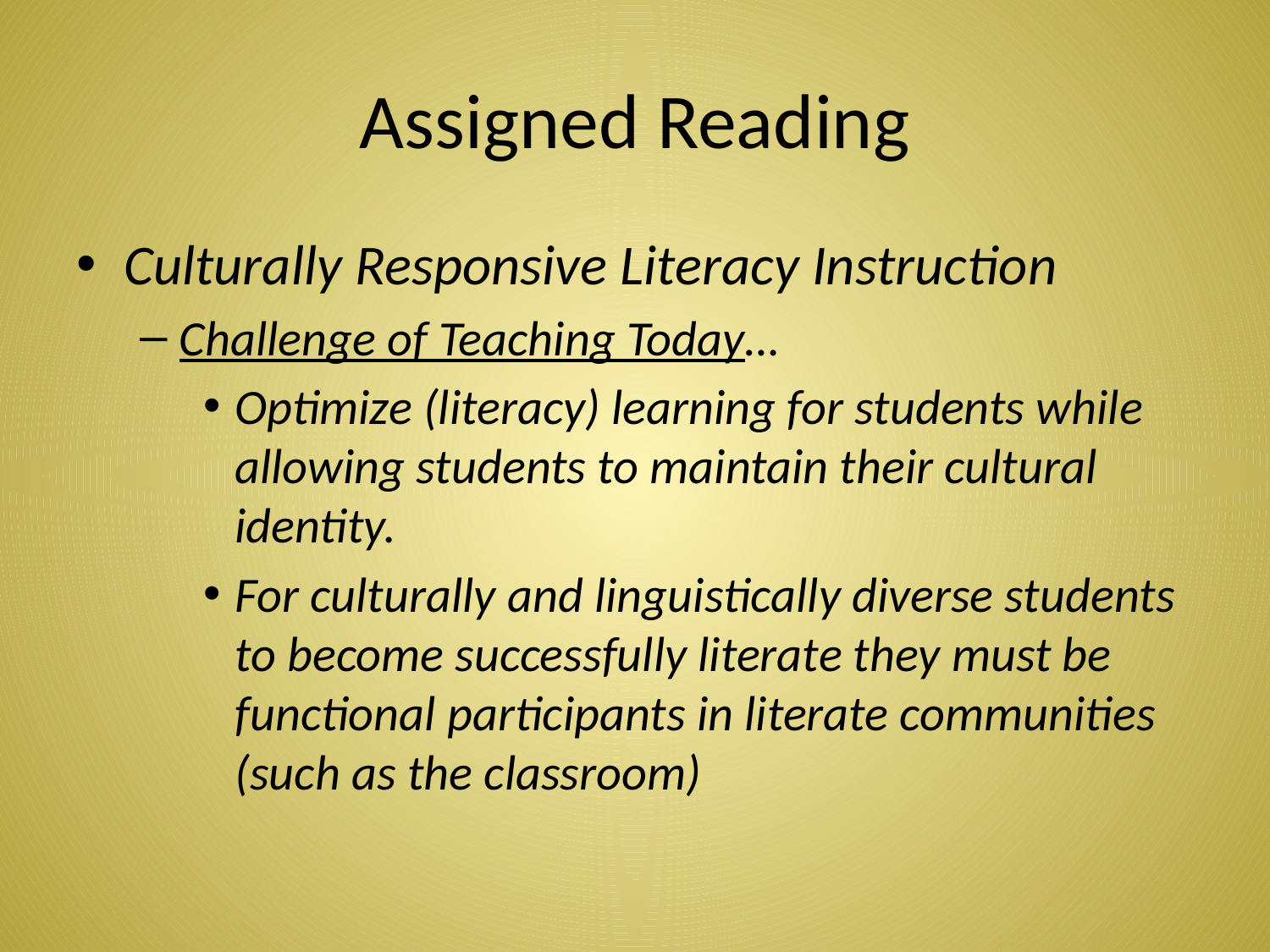

# Assigned Reading
Culturally Responsive Literacy Instruction
Challenge of Teaching Today…
Optimize (literacy) learning for students while allowing students to maintain their cultural identity.
For culturally and linguistically diverse students to become successfully literate they must be functional participants in literate communities (such as the classroom)